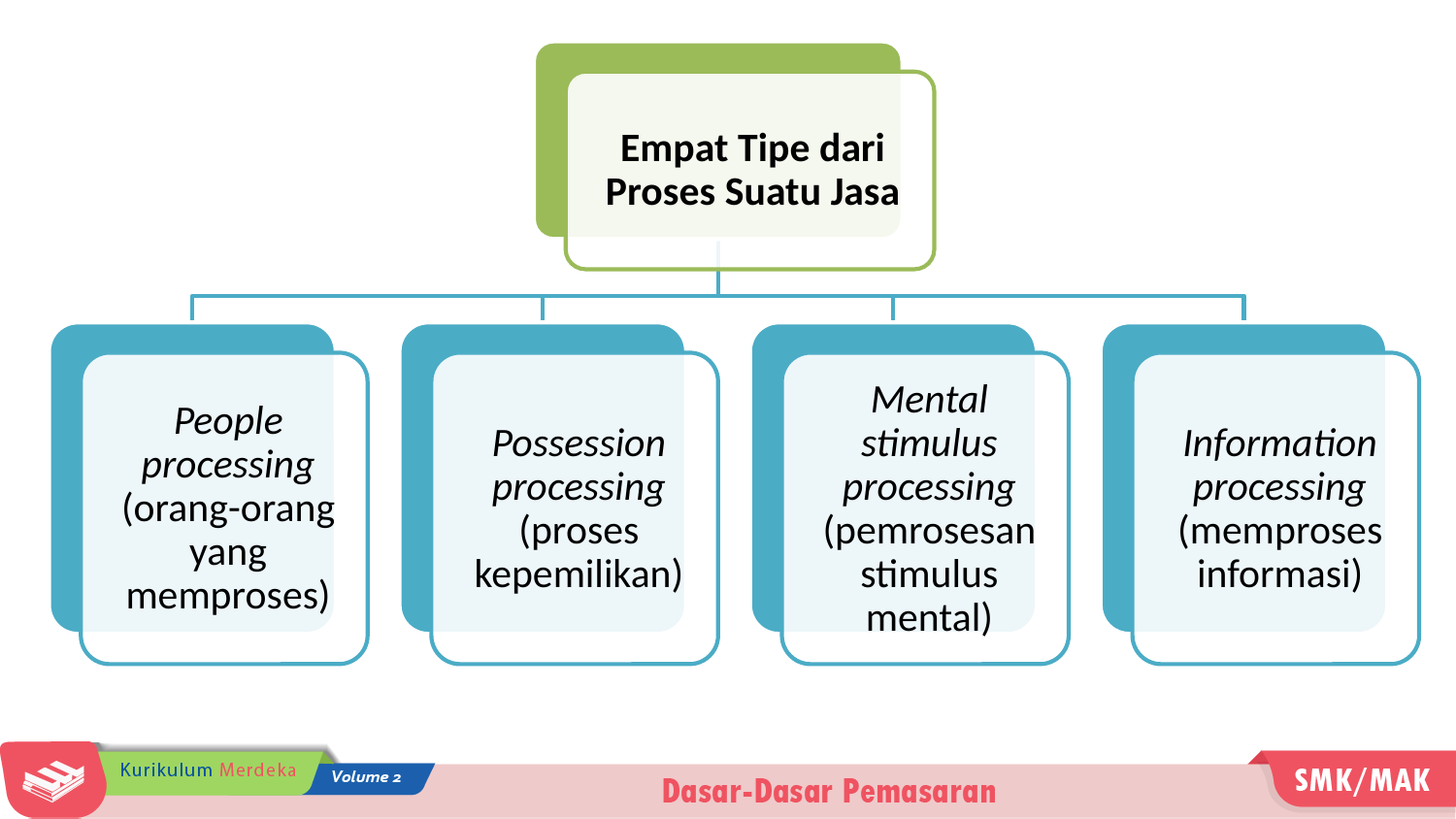

Empat Tipe dari Proses Suatu Jasa
People processing (orang-orang yang memproses)
Possession processing (proses kepemilikan)
Mental stimulus processing (pemrosesan stimulus mental)
Information processing (memproses informasi)